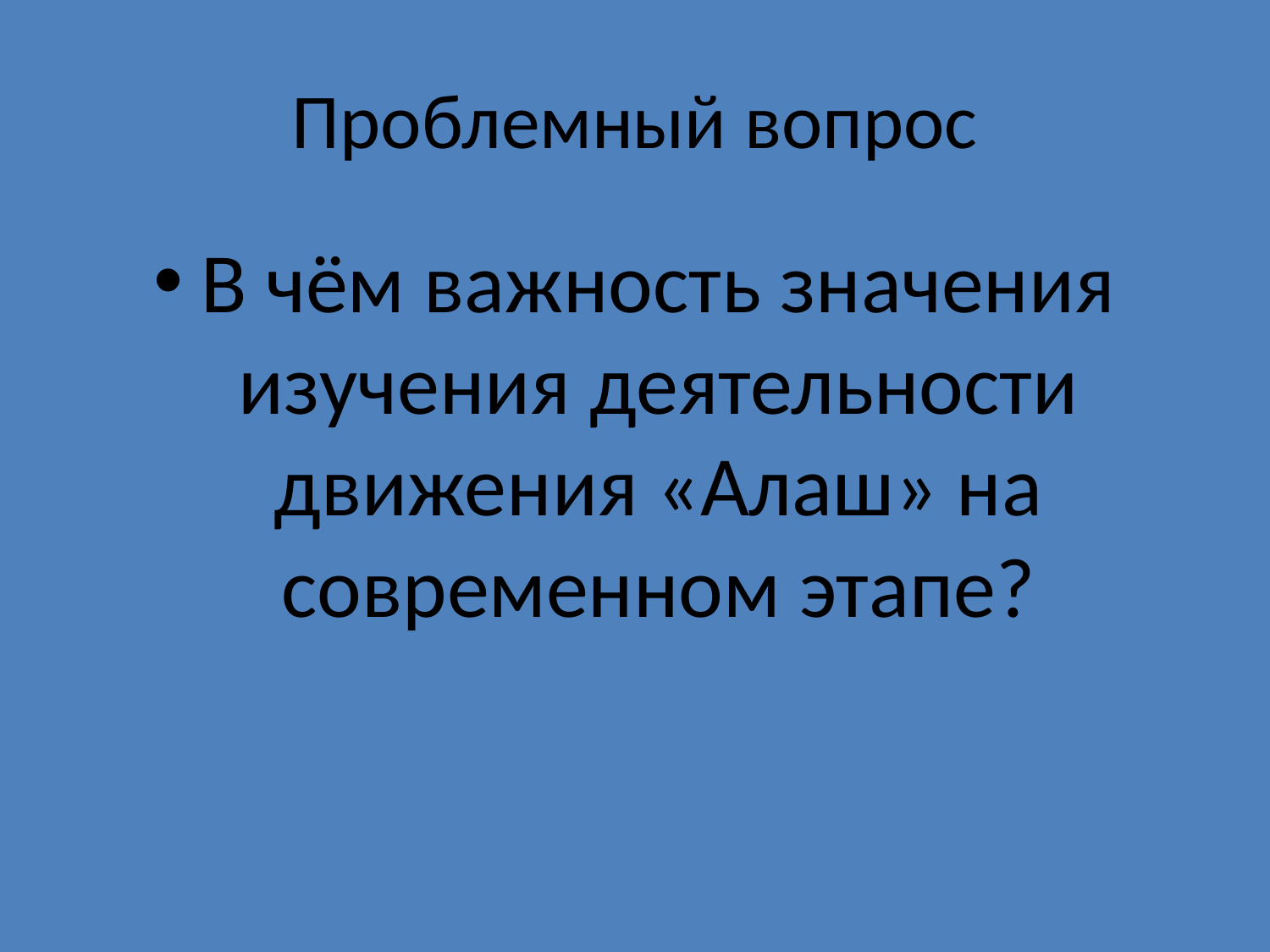

# Проблемный вопрос
В чём важность значения изучения деятельности движения «Алаш» на современном этапе?